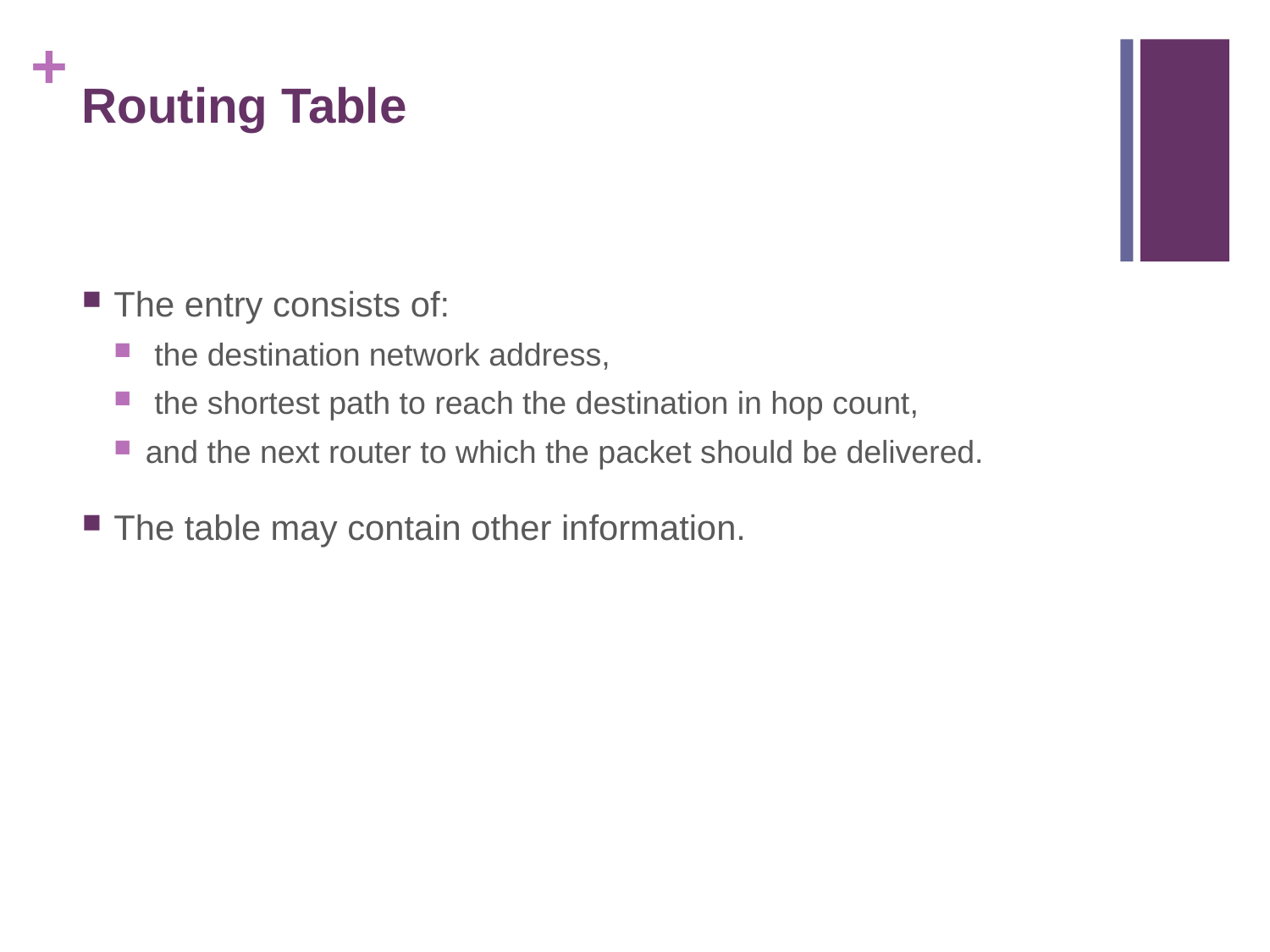

# Routing Table
The entry consists of:
 the destination network address,
 the shortest path to reach the destination in hop count,
and the next router to which the packet should be delivered.
The table may contain other information.